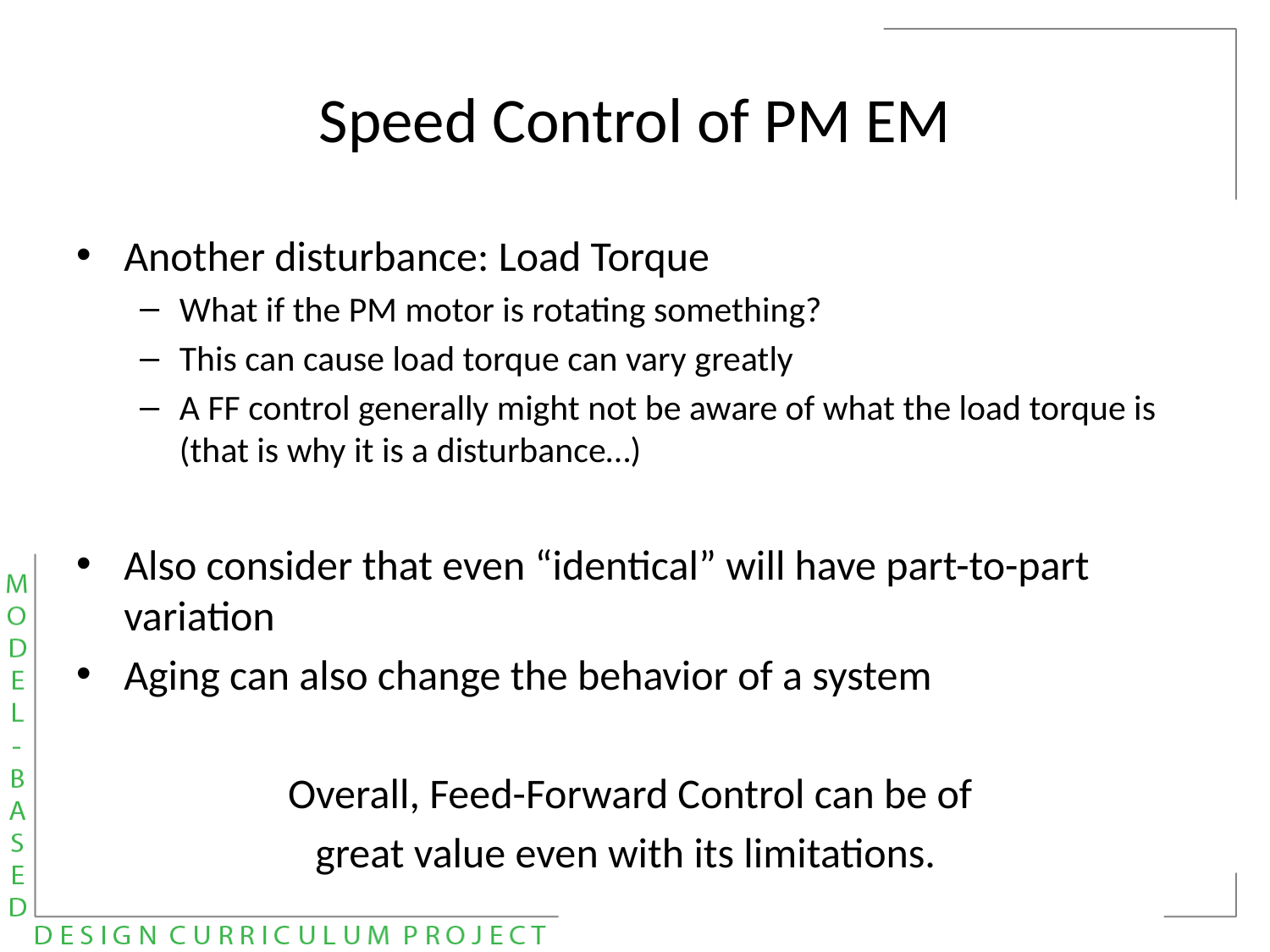

# Speed Control of PM EM
Another disturbance: Load Torque
What if the PM motor is rotating something?
This can cause load torque can vary greatly
A FF control generally might not be aware of what the load torque is (that is why it is a disturbance…)

Also consider that even “identical” will have part-to-part variation
Aging can also change the behavior of a system

Overall, Feed-Forward Control can be of
great value even with its limitations.